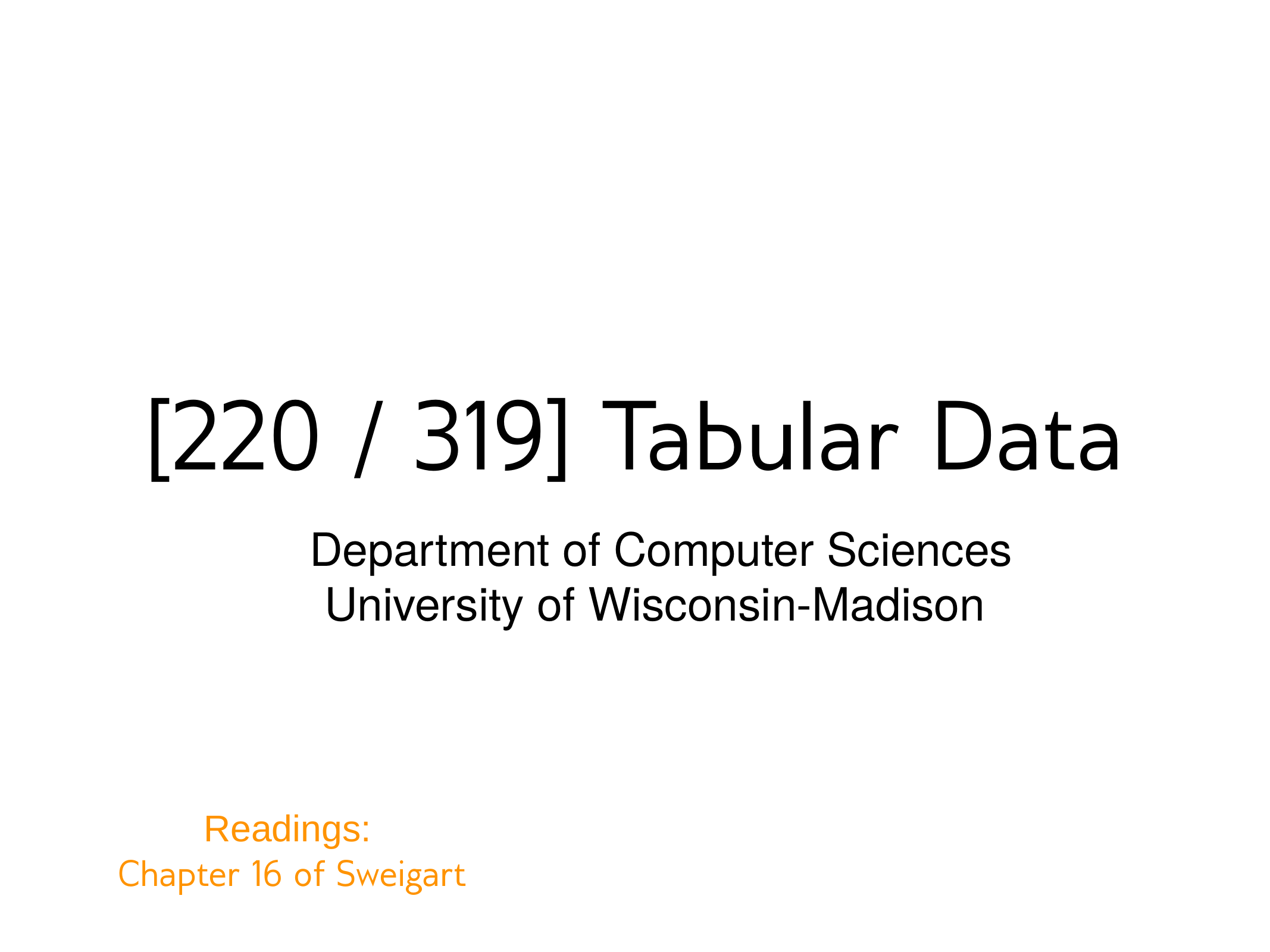

# [220 / 319] Tabular Data
Department of Computer Sciences
University of Wisconsin-Madison

Readings:
Chapter 16 of Sweigart